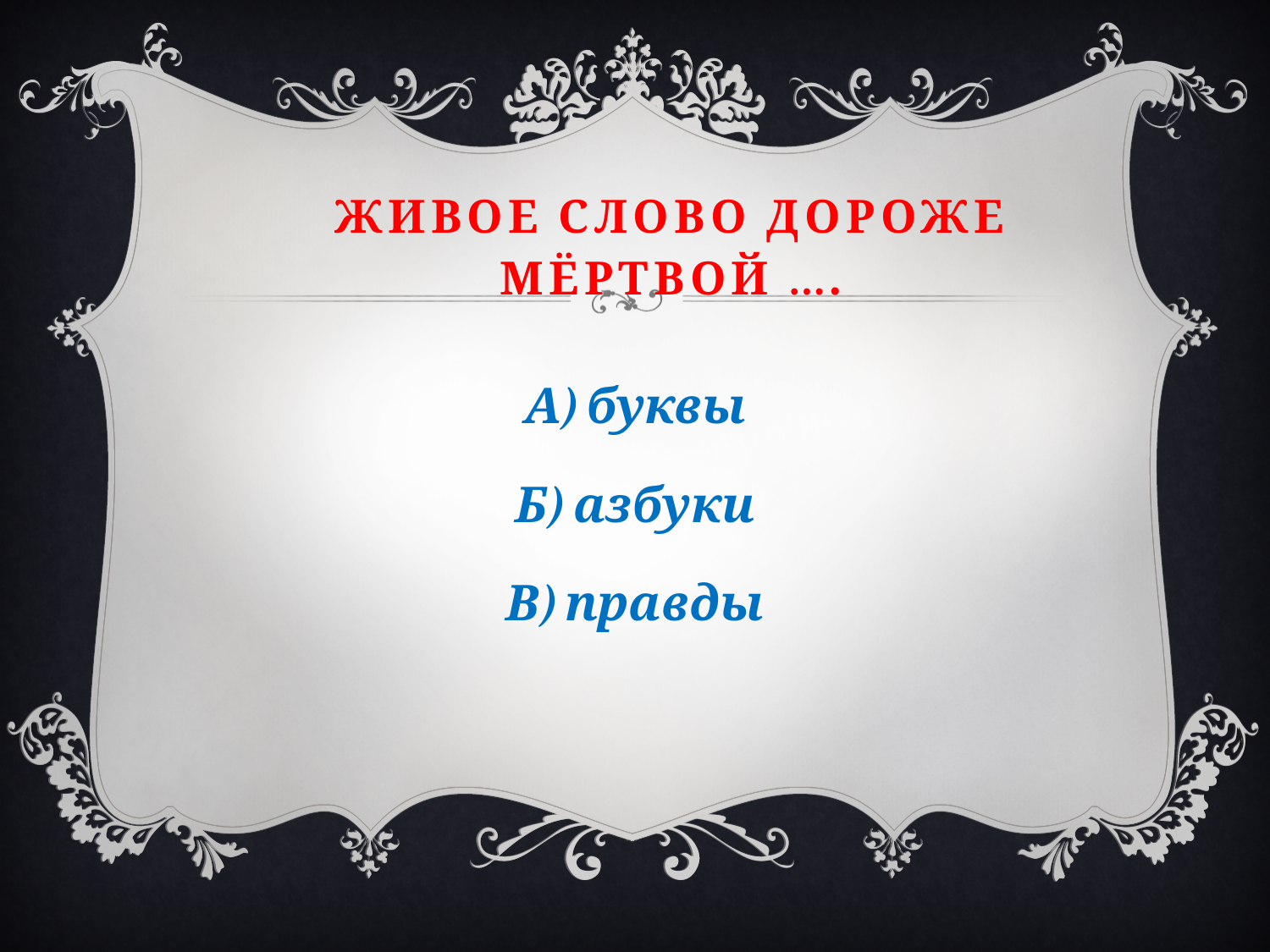

# Живое слово дороже мёртвой ….
А) буквы
Б) азбуки
В) правды